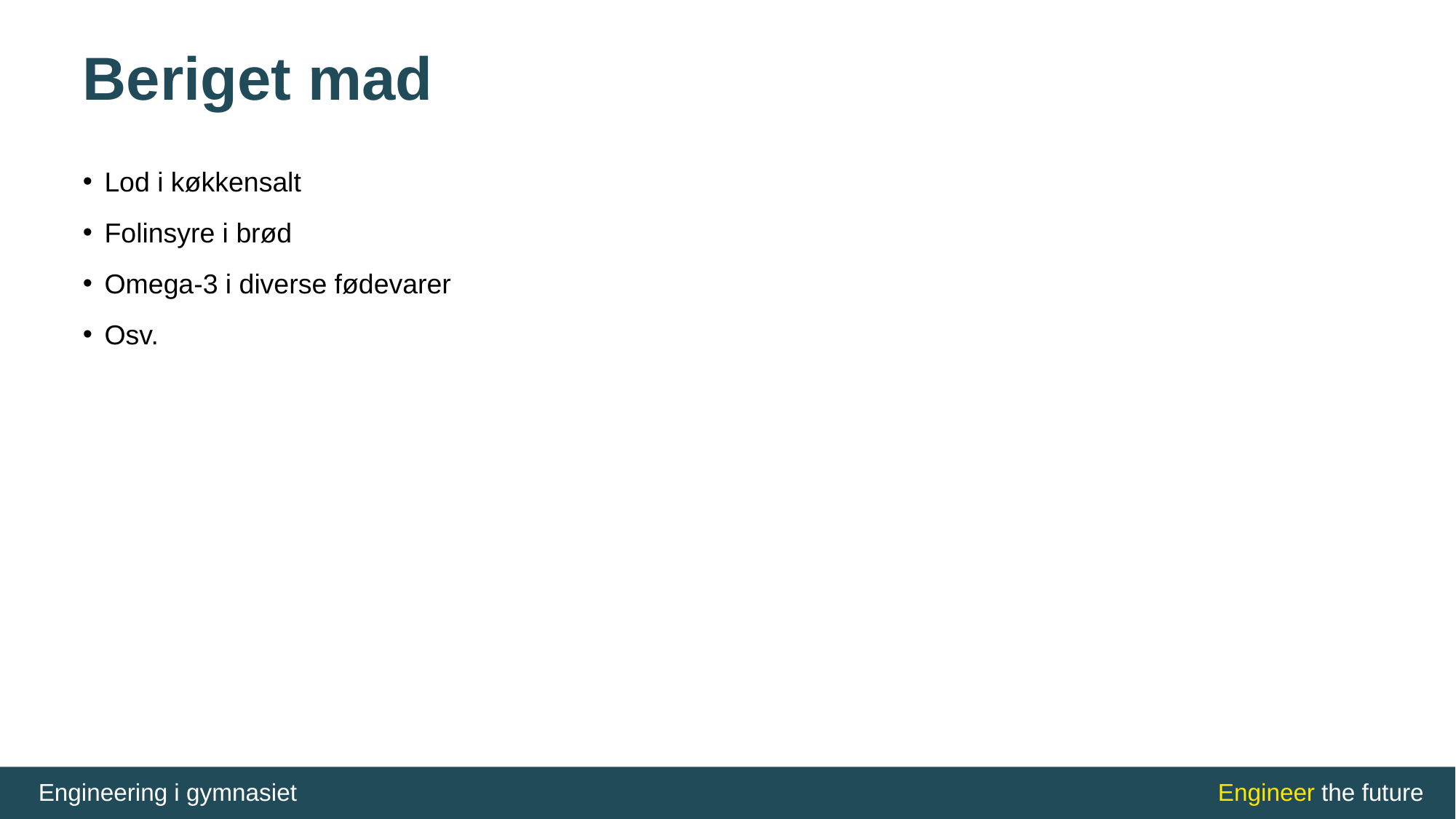

# Beriget mad
Lod i køkkensalt
Folinsyre i brød
Omega-3 i diverse fødevarer
Osv.